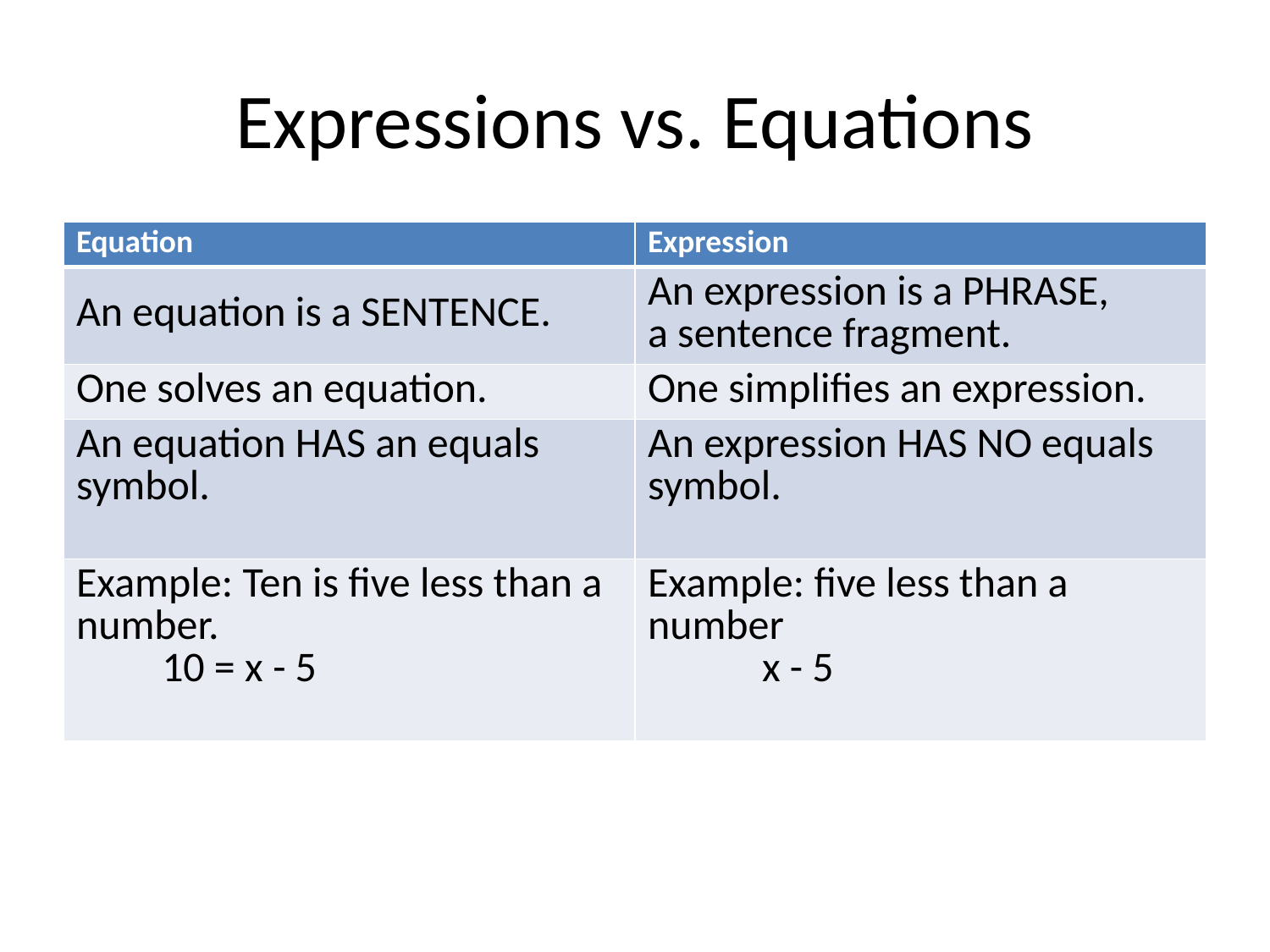

# Expressions vs. Equations
| Equation | Expression |
| --- | --- |
| An equation is a SENTENCE. | An expression is a PHRASE, a sentence fragment. |
| One solves an equation. | One simplifies an expression. |
| An equation HAS an equals symbol. | An expression HAS NO equals symbol. |
| Example: Ten is five less than a number. 10 = x - 5 | Example: five less than a number x - 5 |